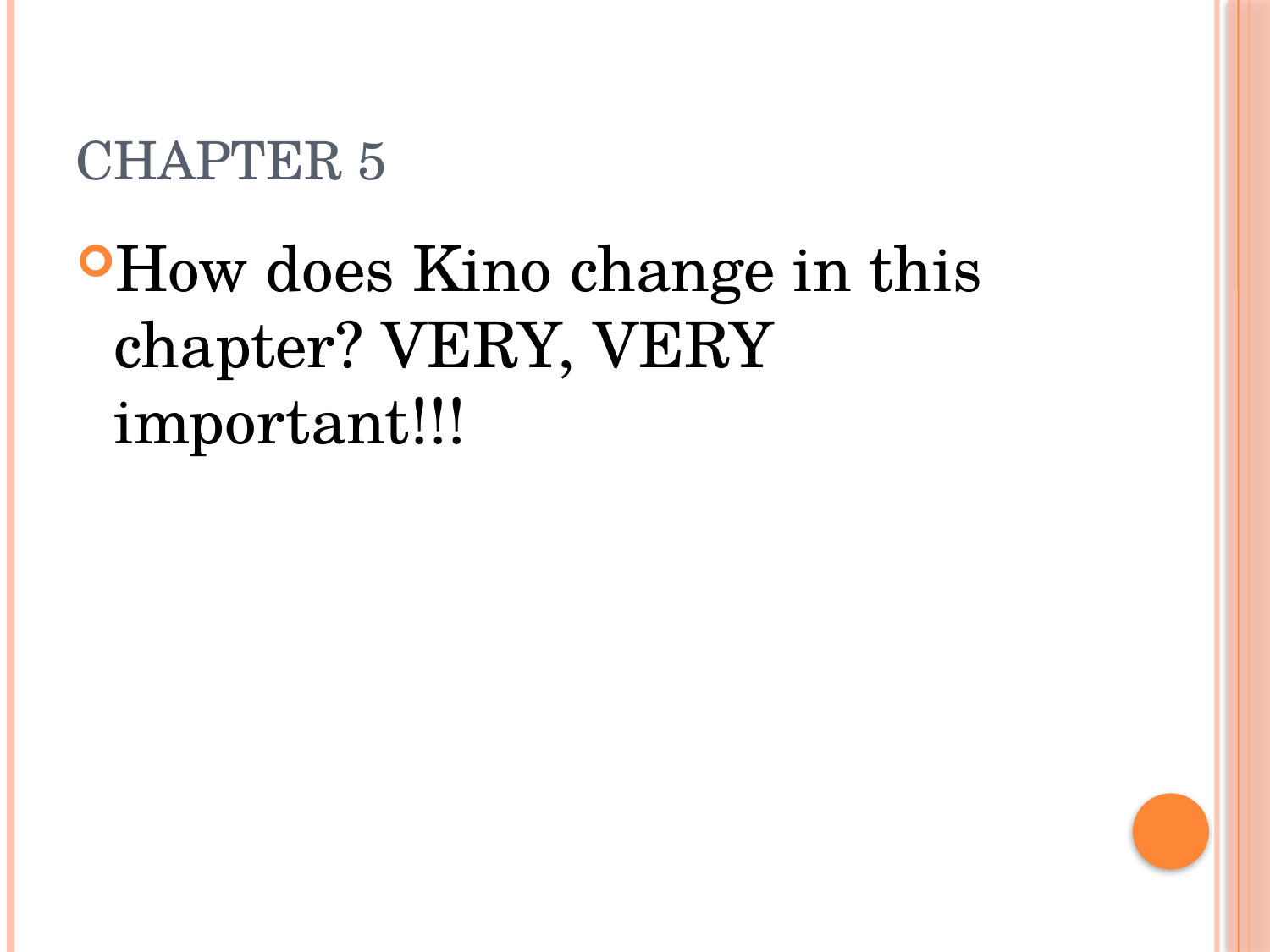

# Chapter 5
How does Kino change in this chapter? VERY, VERY important!!!